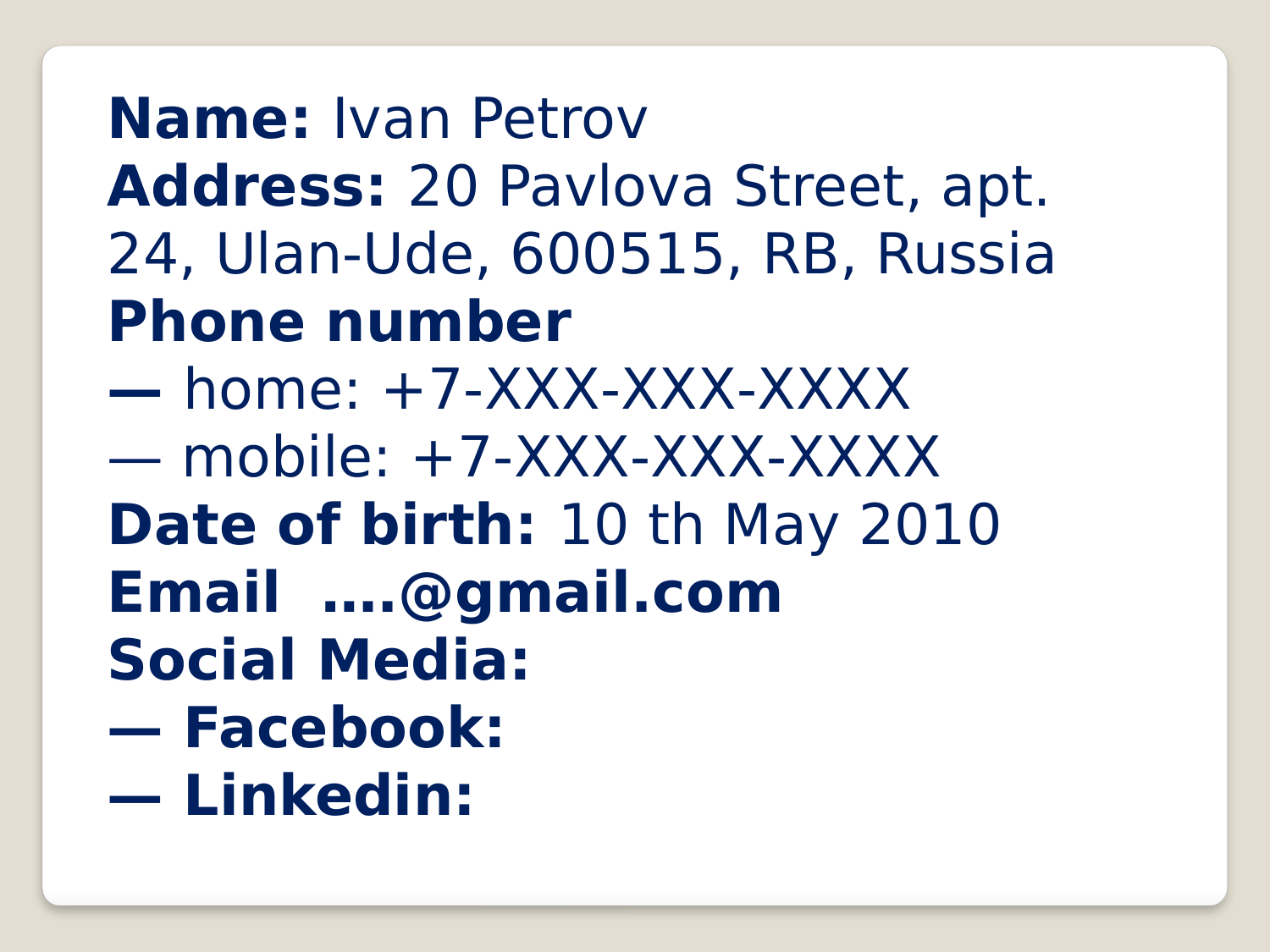

Name: Ivan Petrov
Address: 20 Pavlova Street, apt. 24, Ulan-Ude, 600515, RB, Russia
Phone number
— home: +7-ХХХ-ХХХ-ХХХХ
— mobile: +7-ХХХ-ХХХ-ХХХХ
Date of birth: 10 th May 2010
Email  ….@gmail.com
Social Media:
— Facebook:
— Linkedin: